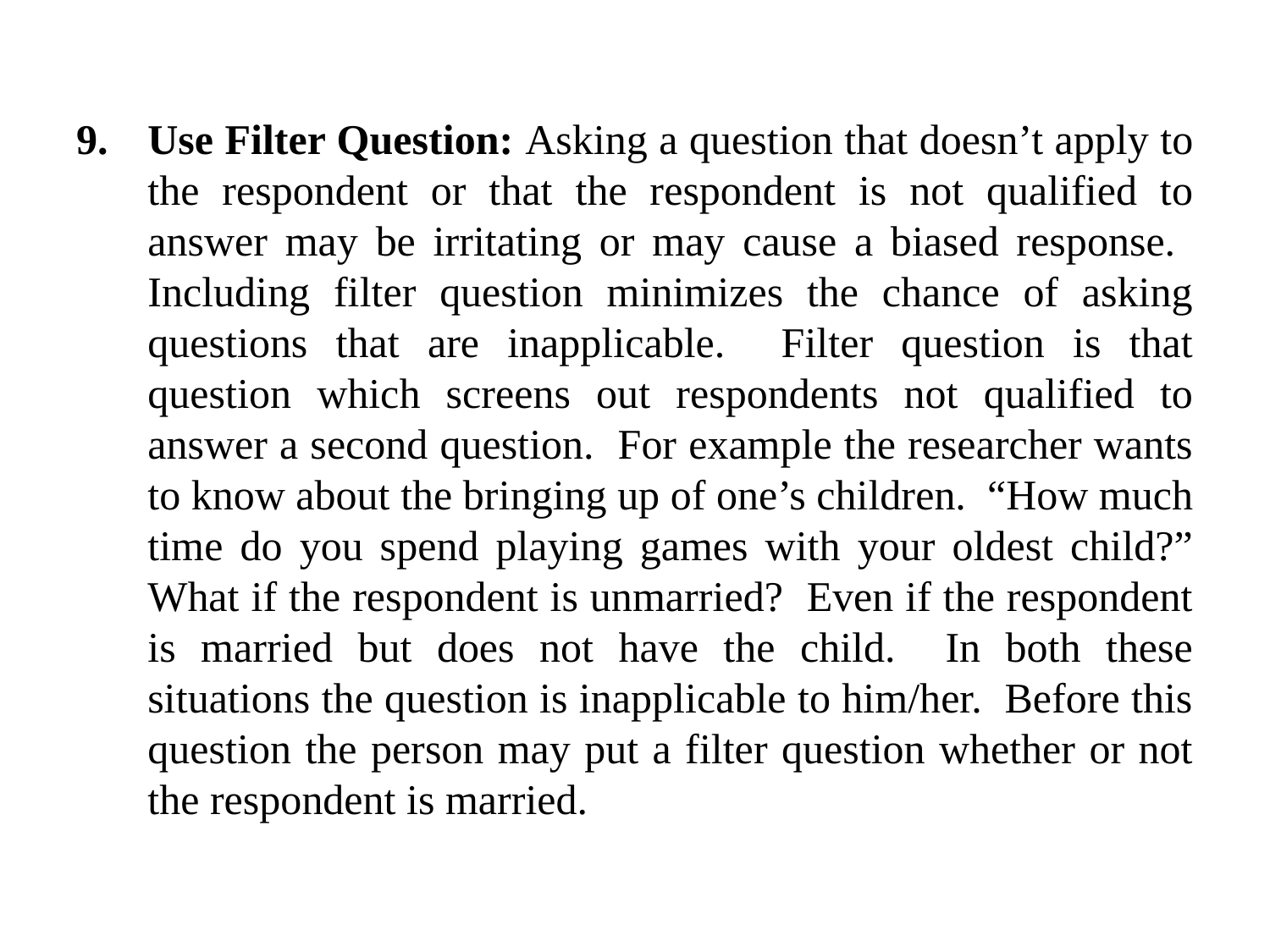

Use Filter Question: Asking a question that doesn’t apply to the respondent or that the respondent is not qualified to answer may be irritating or may cause a biased response.  Including filter question minimizes the chance of asking questions that are inapplicable.  Filter question is that question which screens out respondents not qualified to answer a second question.  For example the researcher wants to know about the bringing up of one’s children.  “How much time do you spend playing games with your oldest child?” What if the respondent is unmarried?  Even if the respondent is married but does not have the child.  In both these situations the question is inapplicable to him/her.  Before this question the person may put a filter question whether or not the respondent is married.